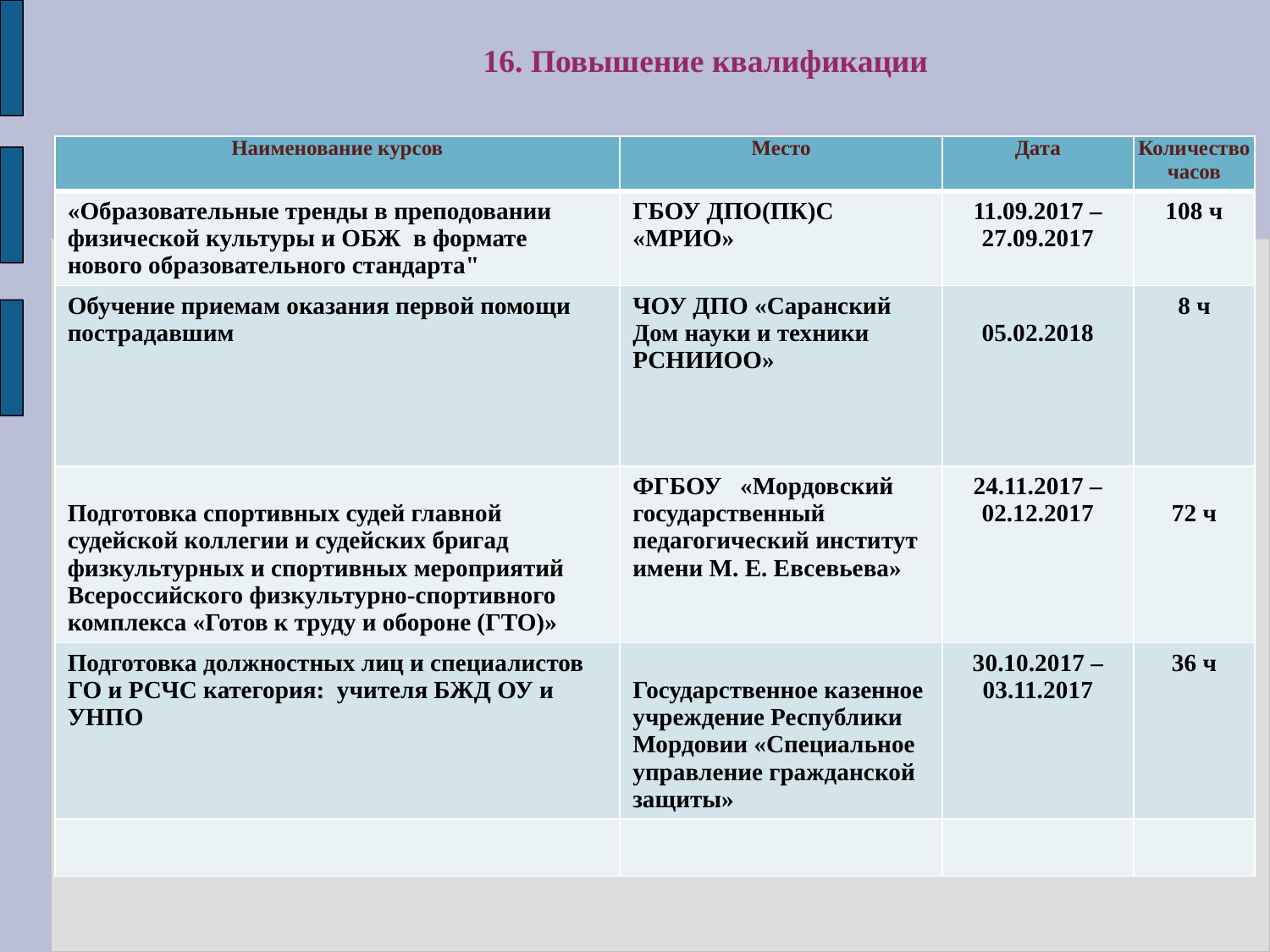

# 16. Повышение квалификации
| Наименование курсов | Место | Дата | Количество часов |
| --- | --- | --- | --- |
| «Образовательные тренды в преподовании физической культуры и ОБЖ в формате нового образовательного стандарта" | ГБОУ ДПО(ПК)С «МРИО» | 11.09.2017 – 27.09.2017 | 108 ч |
| Обучение приемам оказания первой помощи пострадавшим | ЧОУ ДПО «Саранский Дом науки и техники РСНИИОО» | 05.02.2018 | 8 ч |
| Подготовка спортивных судей главной судейской коллегии и судейских бригад физкультурных и спортивных мероприятий Всероссийского физкультурно-спортивного комплекса «Готов к труду и обороне (ГТО)» | ФГБОУ «Мордовский государственный педагогический институт имени М. Е. Евсевьева» | 24.11.2017 – 02.12.2017 | 72 ч |
| Подготовка должностных лиц и специалистов ГО и РСЧС категория: учителя БЖД ОУ и УНПО | Государственное казенное учреждение Республики Мордовии «Специальное управление гражданской защиты» | 30.10.2017 – 03.11.2017 | 36 ч |
|  |  |  |  |